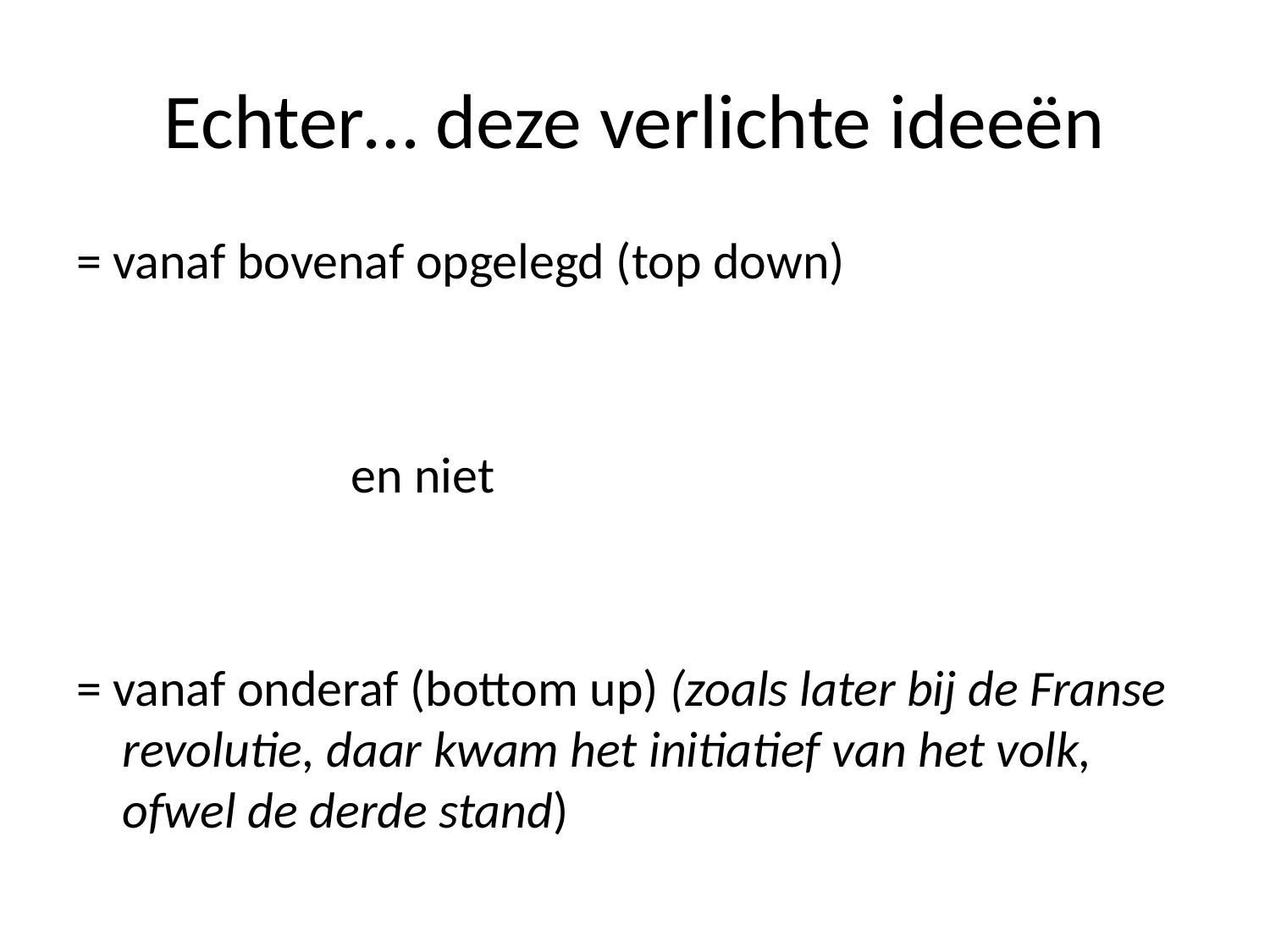

# Echter… deze verlichte ideeën
= vanaf bovenaf opgelegd (top down)

			en niet

= vanaf onderaf (bottom up) (zoals later bij de Franse revolutie, daar kwam het initiatief van het volk, ofwel de derde stand)